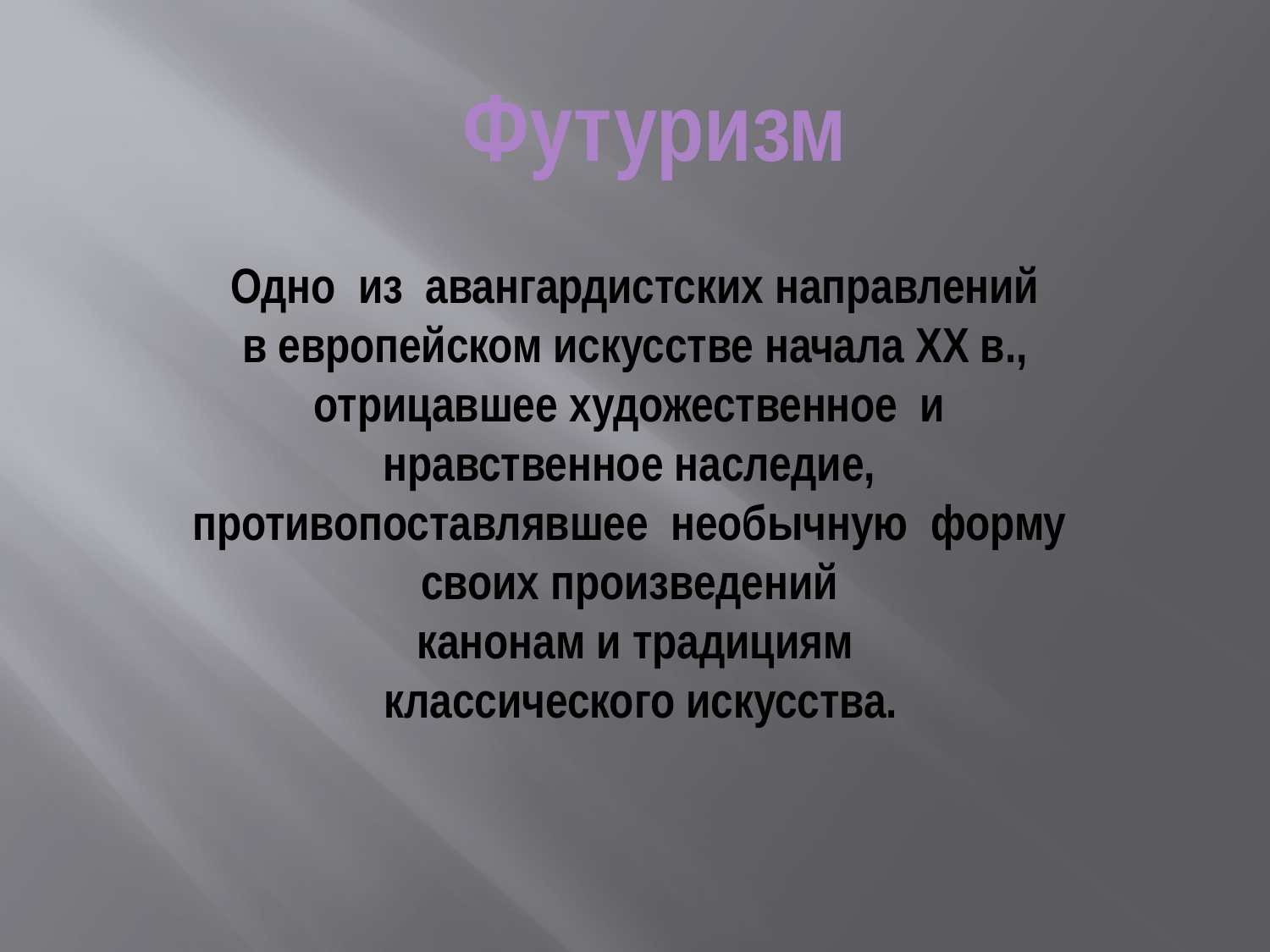

Футуризм
#
Одно  из  авангардистских направлений
 в европейском искусстве начала XX в.,
отрицавшее художественное  и
нравственное наследие,
противопоставлявшее  необычную  форму
своих произведений
канонам и традициям
 классического искусства.